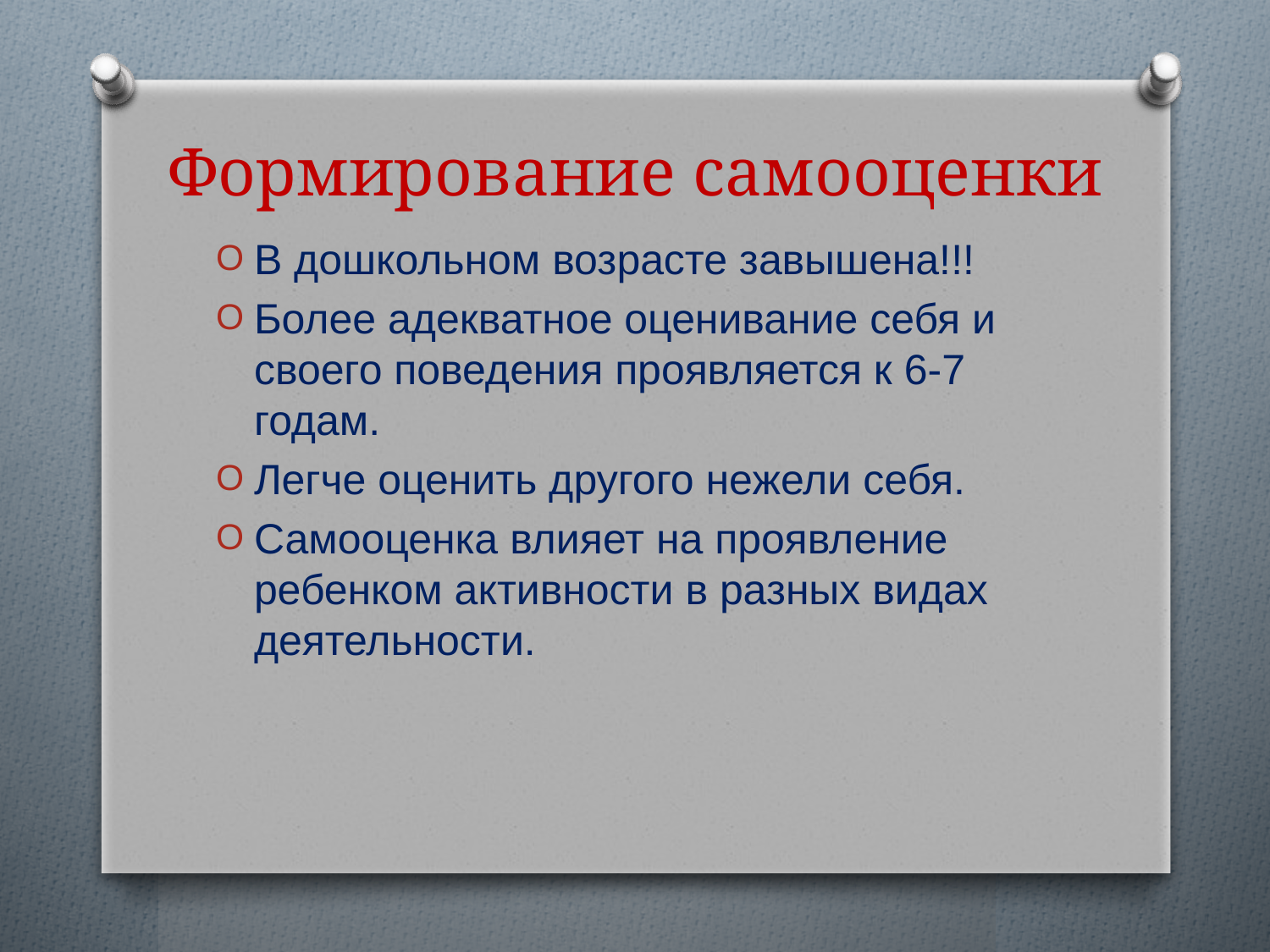

# Формирование самооценки
В дошкольном возрасте завышена!!!
Более адекватное оценивание себя и своего поведения проявляется к 6-7 годам.
Легче оценить другого нежели себя.
Самооценка влияет на проявление ребенком активности в разных видах деятельности.